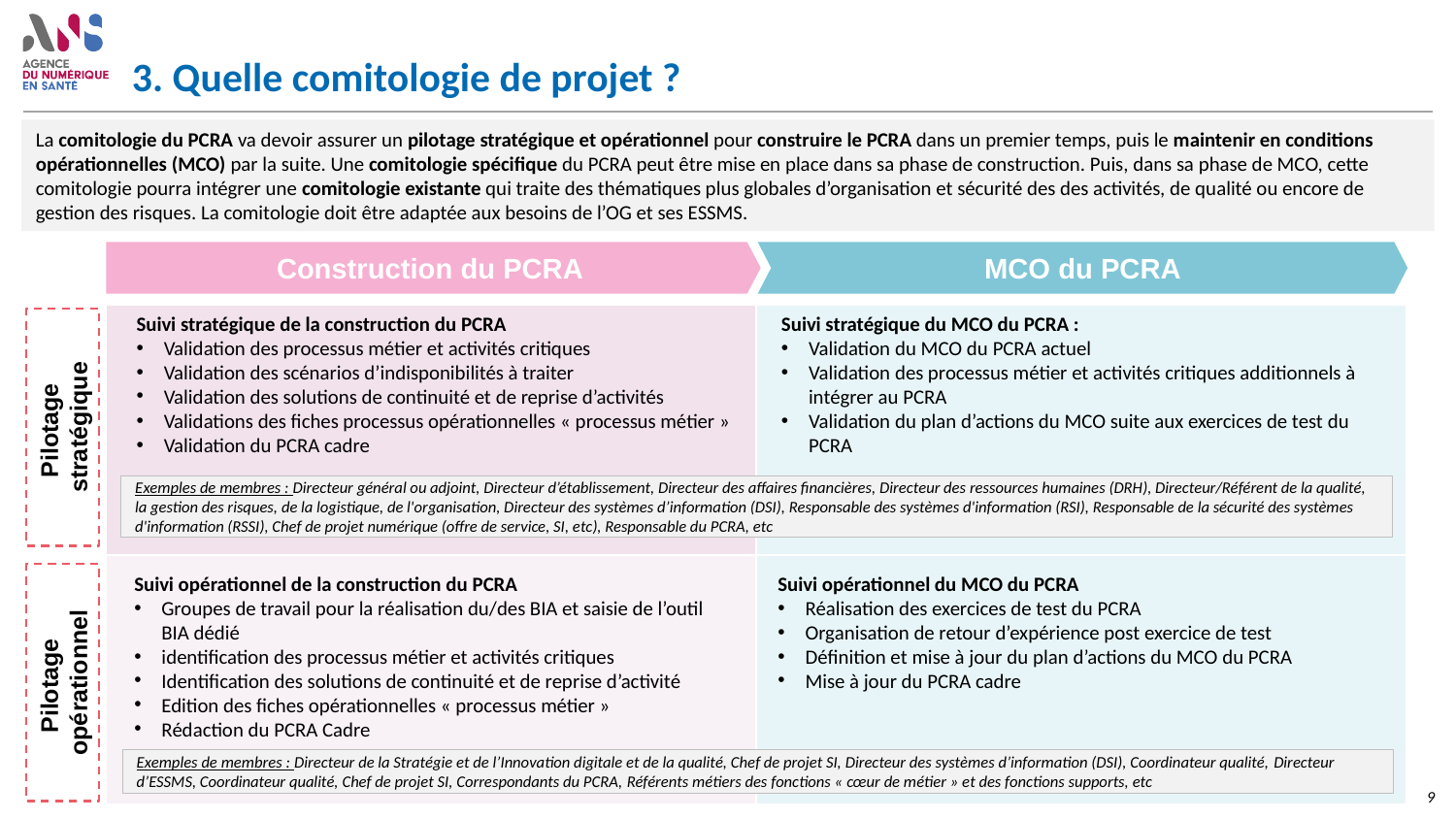

# 3. Quelle comitologie de projet ?
La comitologie du PCRA va devoir assurer un pilotage stratégique et opérationnel pour construire le PCRA dans un premier temps, puis le maintenir en conditions opérationnelles (MCO) par la suite. Une comitologie spécifique du PCRA peut être mise en place dans sa phase de construction. Puis, dans sa phase de MCO, cette comitologie pourra intégrer une comitologie existante qui traite des thématiques plus globales d’organisation et sécurité des des activités, de qualité ou encore de gestion des risques. La comitologie doit être adaptée aux besoins de l’OG et ses ESSMS.
Construction du PCRA
MCO du PCRA
Suivi stratégique de la construction du PCRA
Validation des processus métier et activités critiques
Validation des scénarios d’indisponibilités à traiter
Validation des solutions de continuité et de reprise d’activités
Validations des fiches processus opérationnelles « processus métier »
Validation du PCRA cadre
Suivi stratégique du MCO du PCRA :
Validation du MCO du PCRA actuel
Validation des processus métier et activités critiques additionnels à intégrer au PCRA
Validation du plan d’actions du MCO suite aux exercices de test du PCRA
|  |  |
| --- | --- |
|  |  |
Pilotage
stratégique
Exemples de membres : Directeur général ou adjoint, Directeur d’établissement, Directeur des affaires financières, Directeur des ressources humaines (DRH), Directeur/Référent de la qualité, la gestion des risques, de la logistique, de l'organisation, Directeur des systèmes d’information (DSI), Responsable des systèmes d'information (RSI), Responsable de la sécurité des systèmes d'information (RSSI), Chef de projet numérique (offre de service, SI, etc), Responsable du PCRA, etc
Suivi opérationnel de la construction du PCRA
Groupes de travail pour la réalisation du/des BIA et saisie de l’outil BIA dédié
identification des processus métier et activités critiques
Identification des solutions de continuité et de reprise d’activité
Edition des fiches opérationnelles « processus métier »
Rédaction du PCRA Cadre

Suivi opérationnel du MCO du PCRA
Réalisation des exercices de test du PCRA
Organisation de retour d’expérience post exercice de test
Définition et mise à jour du plan d’actions du MCO du PCRA
Mise à jour du PCRA cadre

Pilotage
opérationnel
9
Exemples de membres : Directeur de la Stratégie et de l’Innovation digitale et de la qualité, Chef de projet SI, Directeur des systèmes d’information (DSI), Coordinateur qualité, Directeur d’ESSMS, Coordinateur qualité, Chef de projet SI, Correspondants du PCRA, Référents métiers des fonctions « cœur de métier » et des fonctions supports, etc
9